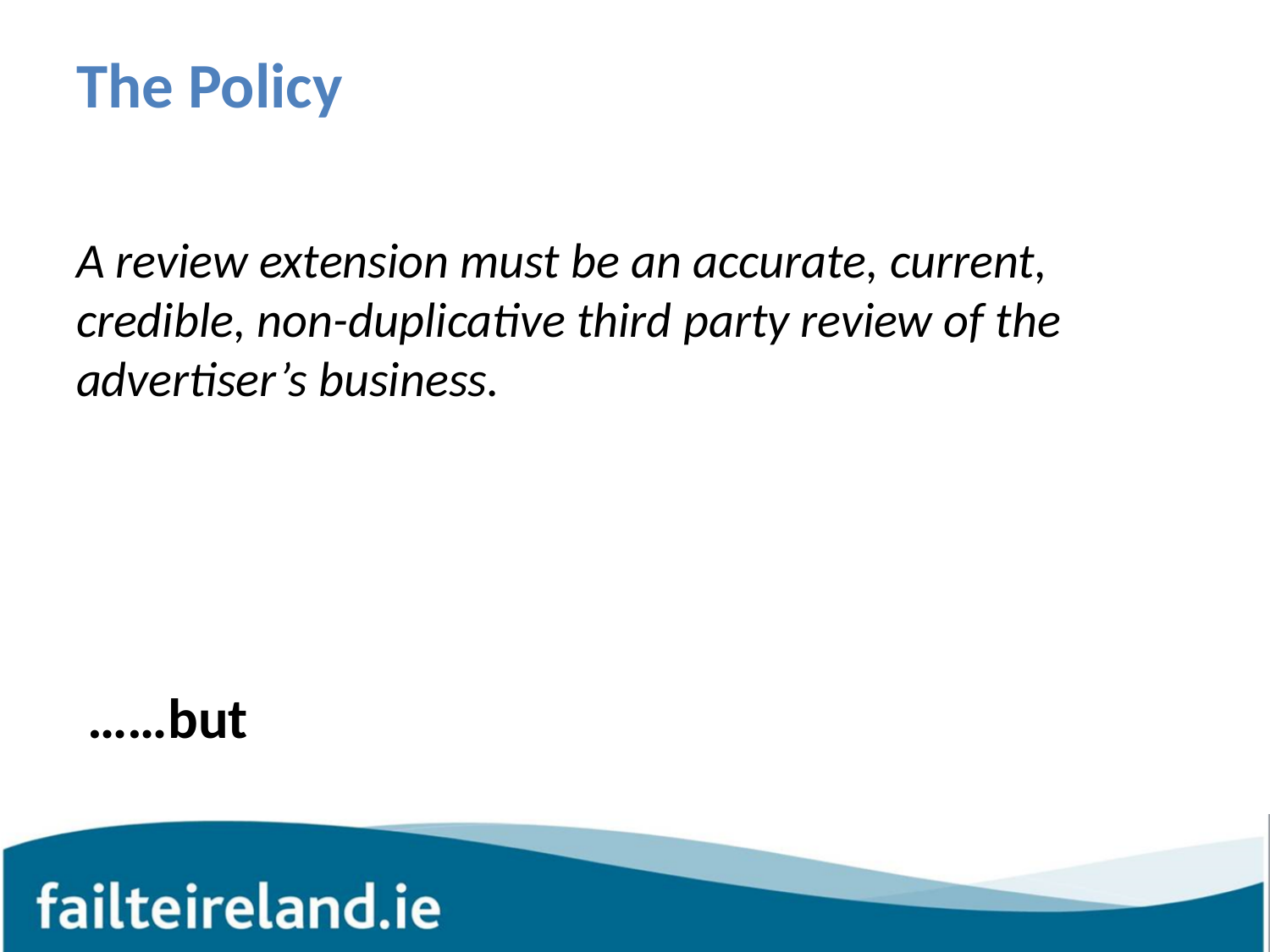

# The Policy
A review extension must be an accurate, current, credible, non-duplicative third party review of the advertiser’s business.
……but